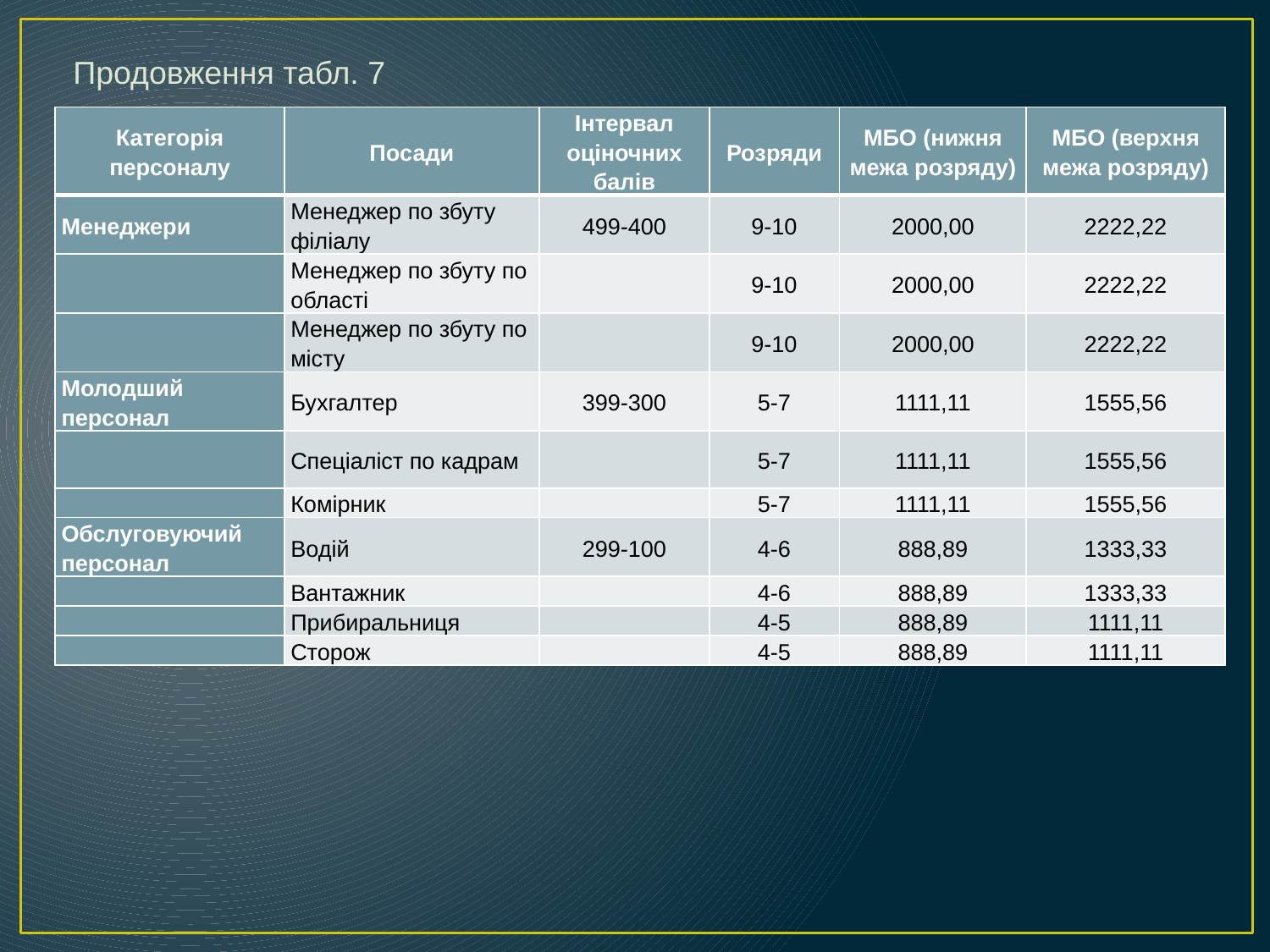

Продовження табл. 7

| Категорія персоналу | Посади | Інтервал оціночних балів | Розряди | МБО (нижня межа розряду) | МБО (верхня межа розряду) |
| --- | --- | --- | --- | --- | --- |
| Менеджери | Менеджер по збуту філіалу | 499-400 | 9-10 | 2000,00 | 2222,22 |
|  | Менеджер по збуту по області |  | 9-10 | 2000,00 | 2222,22 |
|  | Менеджер по збуту по місту |  | 9-10 | 2000,00 | 2222,22 |
| Молодший персонал | Бухгалтер | 399-300 | 5-7 | 1111,11 | 1555,56 |
|  | Спеціаліст по кадрам |  | 5-7 | 1111,11 | 1555,56 |
|  | Комірник |  | 5-7 | 1111,11 | 1555,56 |
| Обслуговуючий персонал | Водій | 299-100 | 4-6 | 888,89 | 1333,33 |
|  | Вантажник |  | 4-6 | 888,89 | 1333,33 |
|  | Прибиральниця |  | 4-5 | 888,89 | 1111,11 |
|  | Сторож |  | 4-5 | 888,89 | 1111,11 |